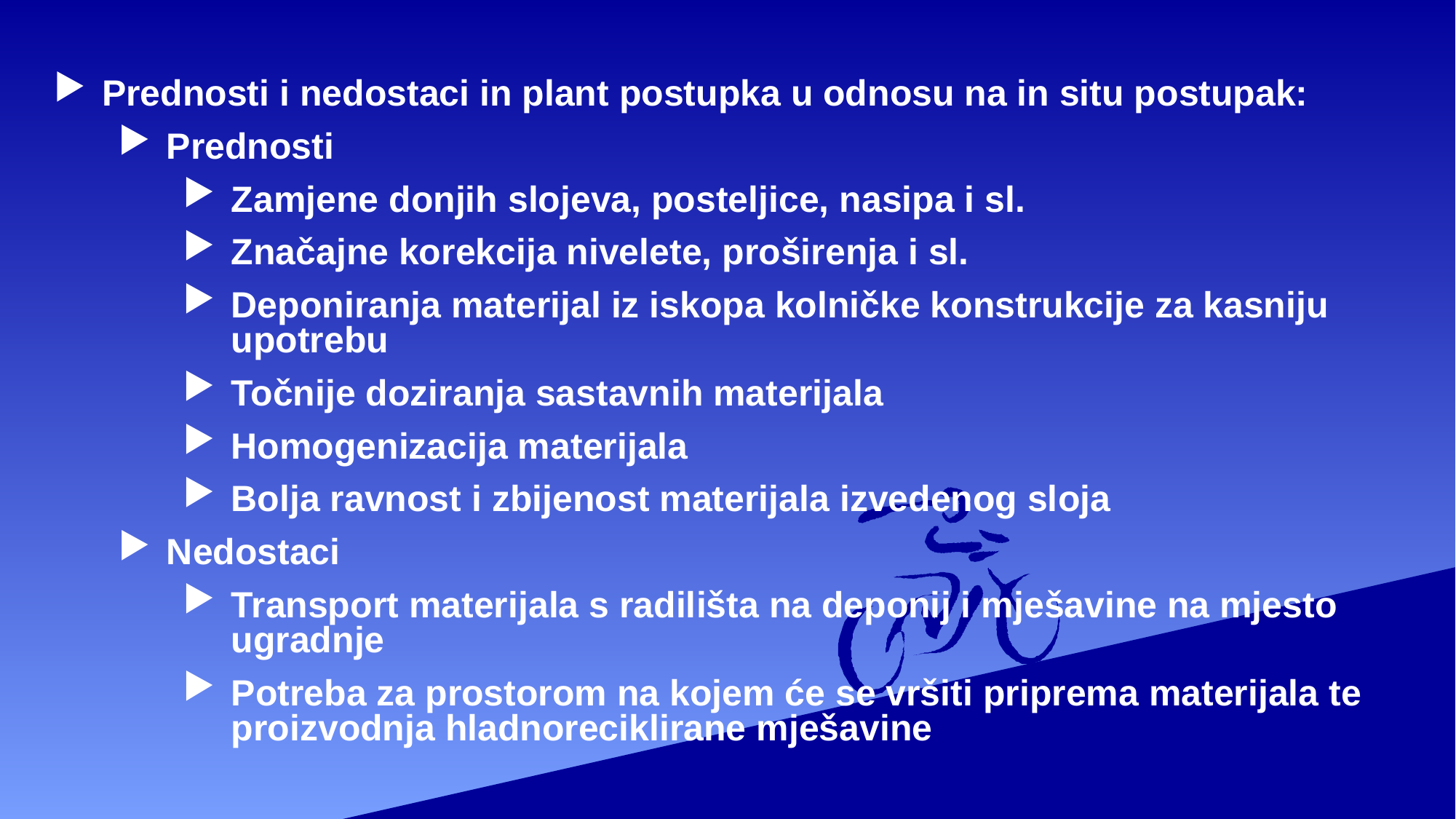

Prednosti i nedostaci in plant postupka u odnosu na in situ postupak:
Prednosti
Zamjene donjih slojeva, posteljice, nasipa i sl.
Značajne korekcija nivelete, proširenja i sl.
Deponiranja materijal iz iskopa kolničke konstrukcije za kasniju upotrebu
Točnije doziranja sastavnih materijala
Homogenizacija materijala
Bolja ravnost i zbijenost materijala izvedenog sloja
Nedostaci
Transport materijala s radilišta na deponij i mješavine na mjesto ugradnje
Potreba za prostorom na kojem će se vršiti priprema materijala te proizvodnja hladnoreciklirane mješavine